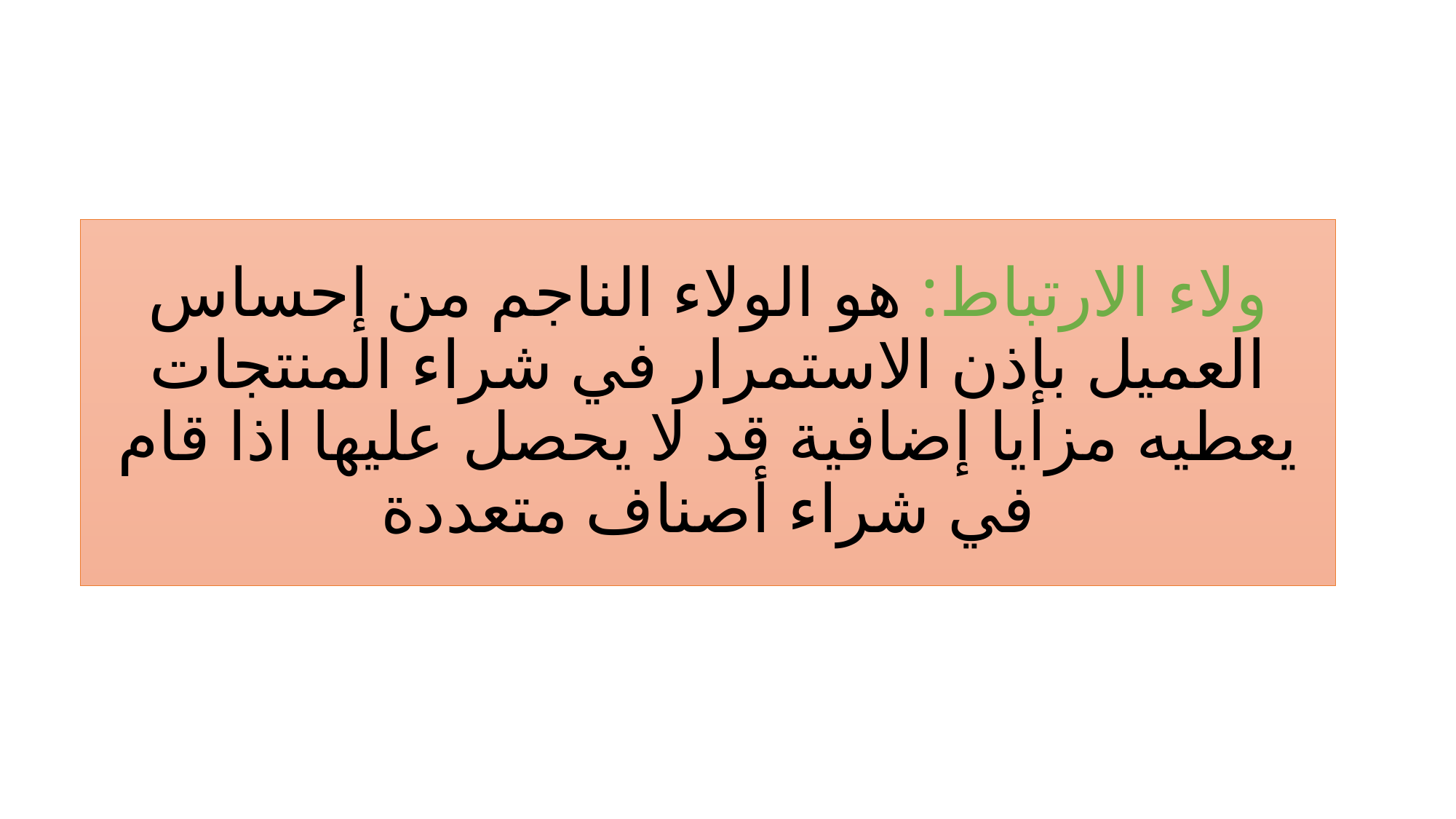

# ولاء الارتباط: هو الولاء الناجم من إحساس العميل بإذن الاستمرار في شراء المنتجات يعطيه مزايا إضافية قد لا يحصل عليها اذا قام في شراء أصناف متعددة